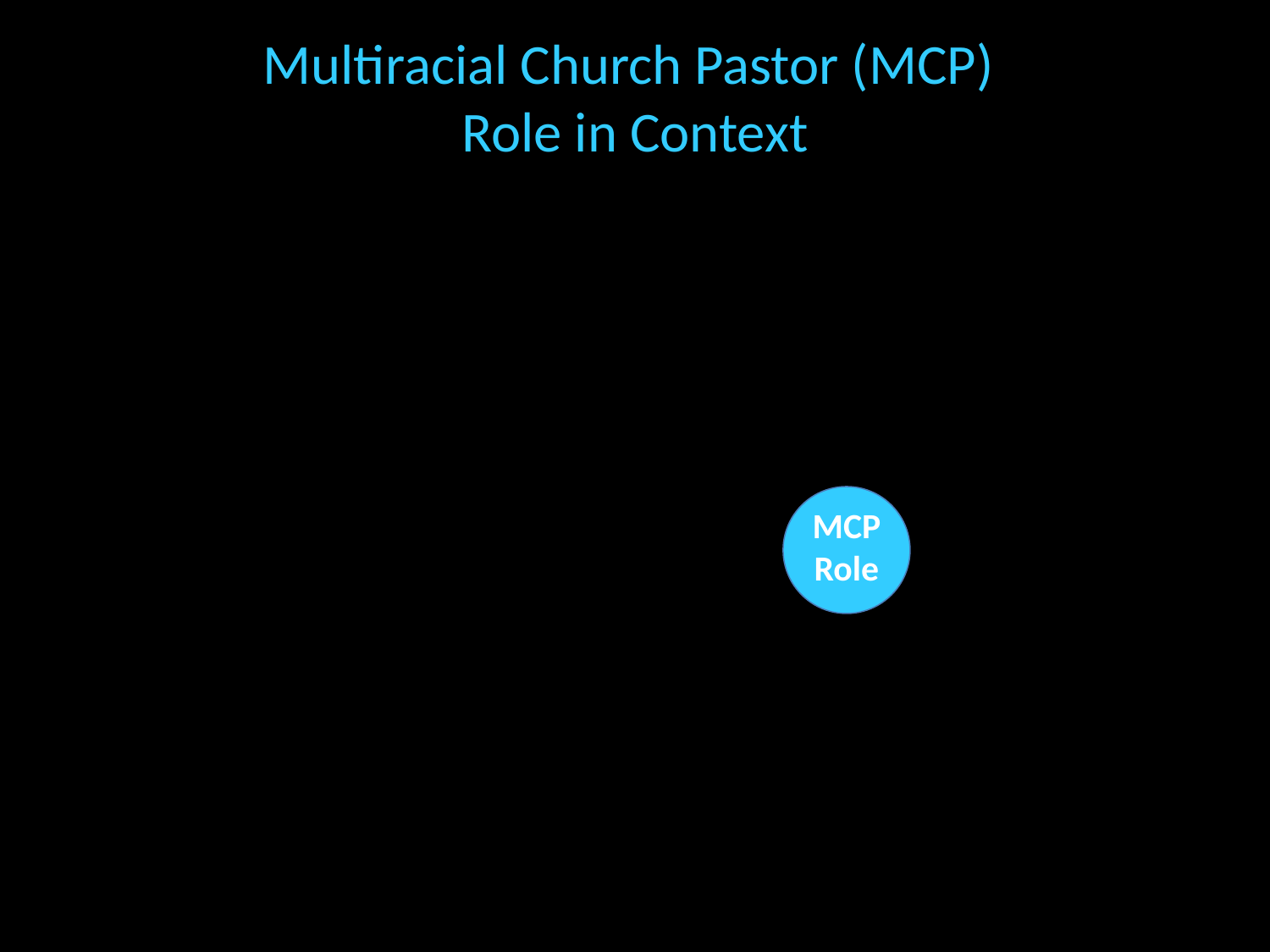

# Multiracial Church Pastor (MCP) Role in Context

MCP
Role